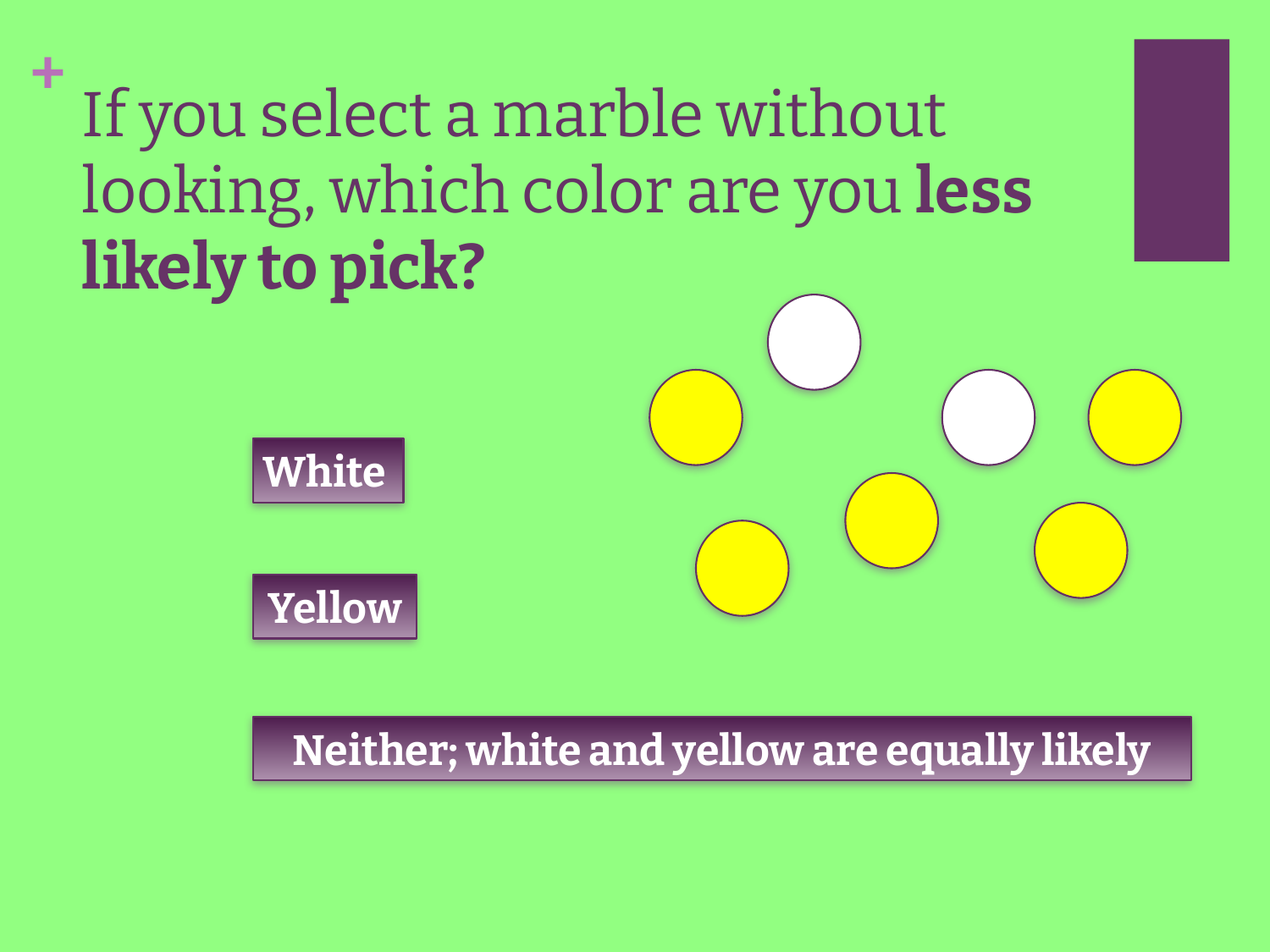

# If you select a marble without looking, which color are you less likely to pick?

White

Yellow

Neither; white and yellow are equally likely